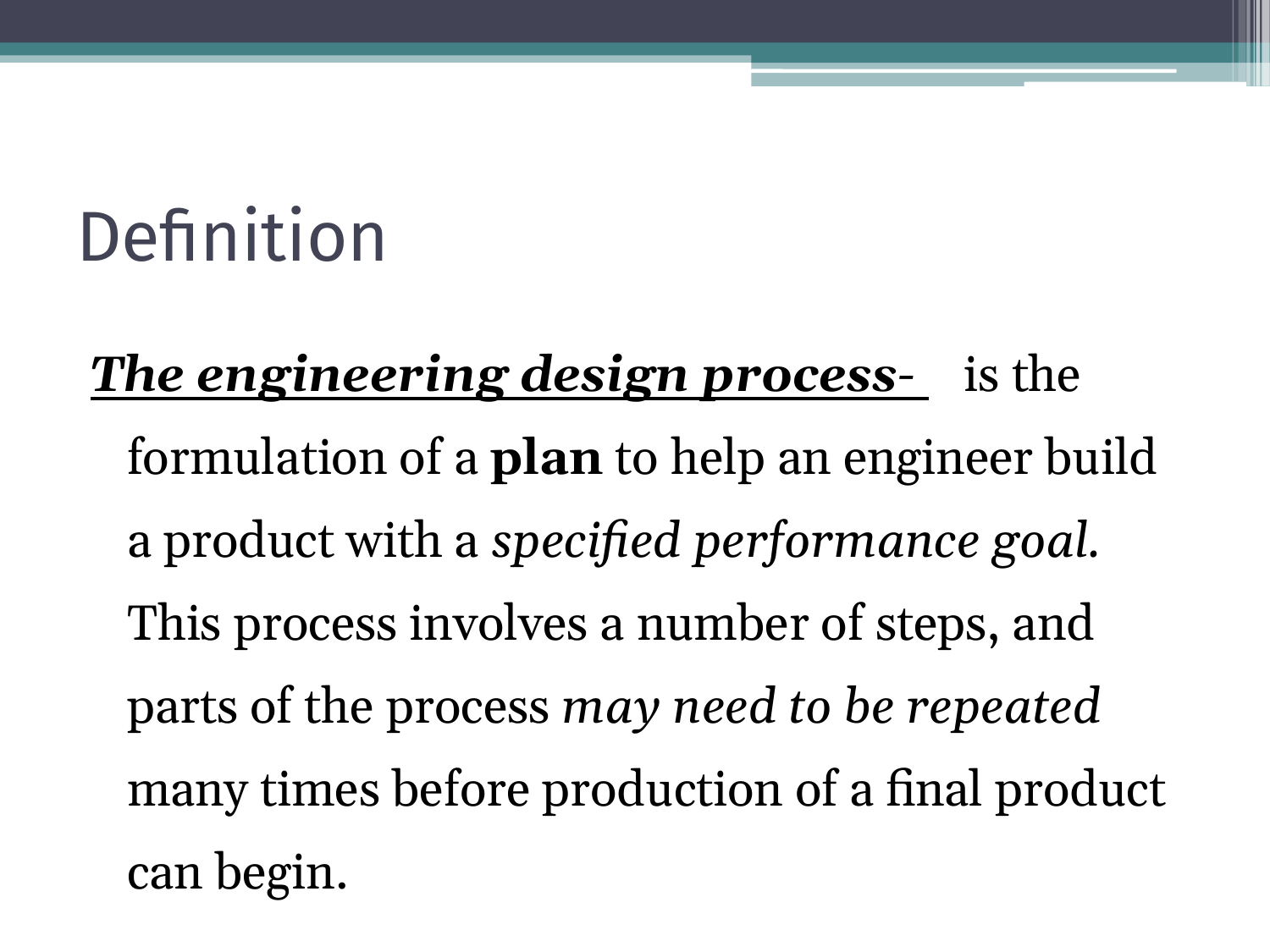

# Definition
The engineering design process-    is the formulation of a plan to help an engineer build a product with a specified performance goal. This process involves a number of steps, and parts of the process may need to be repeated many times before production of a final product can begin.